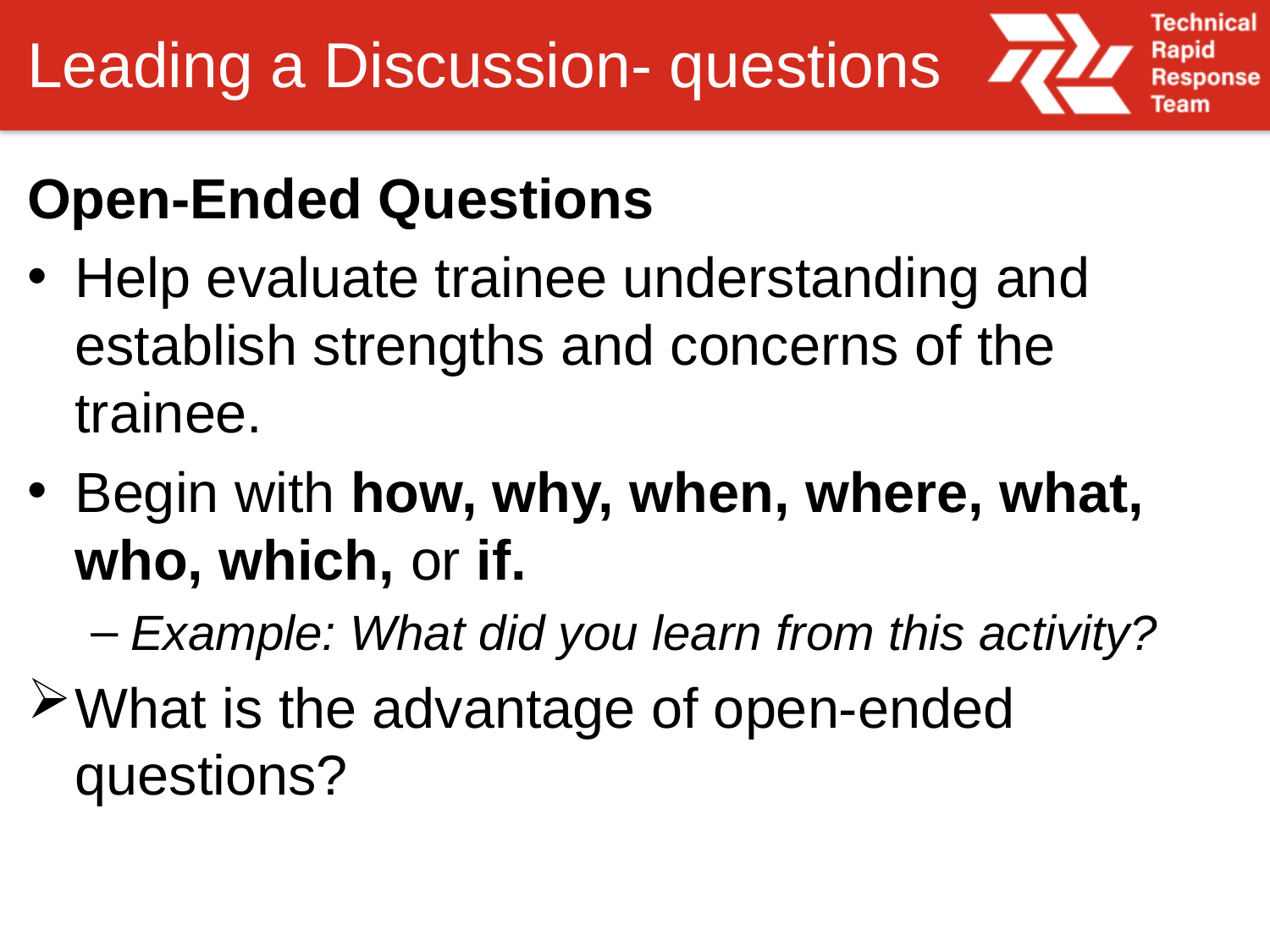

# Leading a Discussion- questions
Open-Ended Questions
Help evaluate trainee understanding and establish strengths and concerns of the trainee.
Begin with how, why, when, where, what, who, which, or if.
Example: What did you learn from this activity?
What is the advantage of open-ended questions?